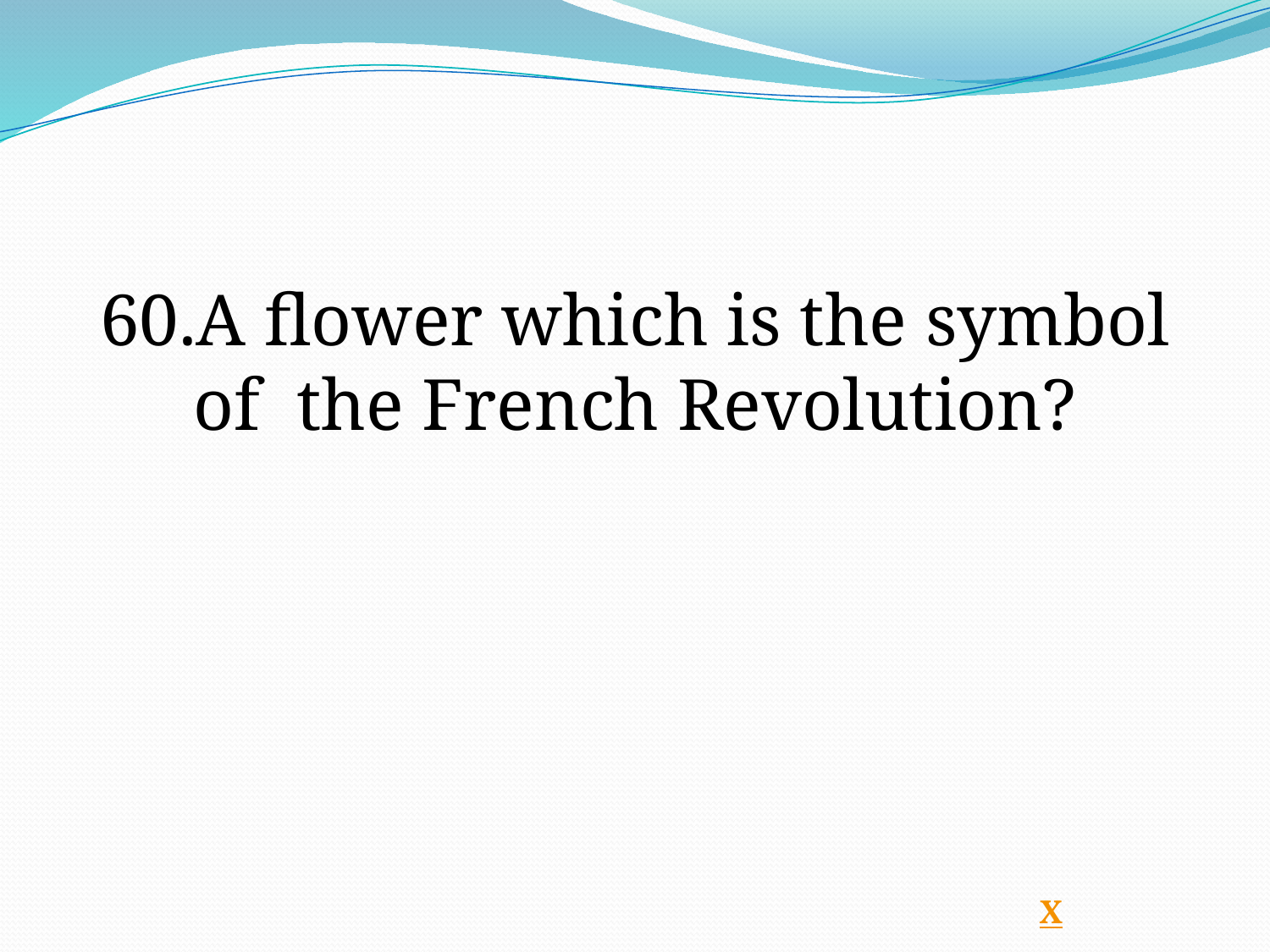

60.A flower which is the symbol of  the French Revolution?
Х